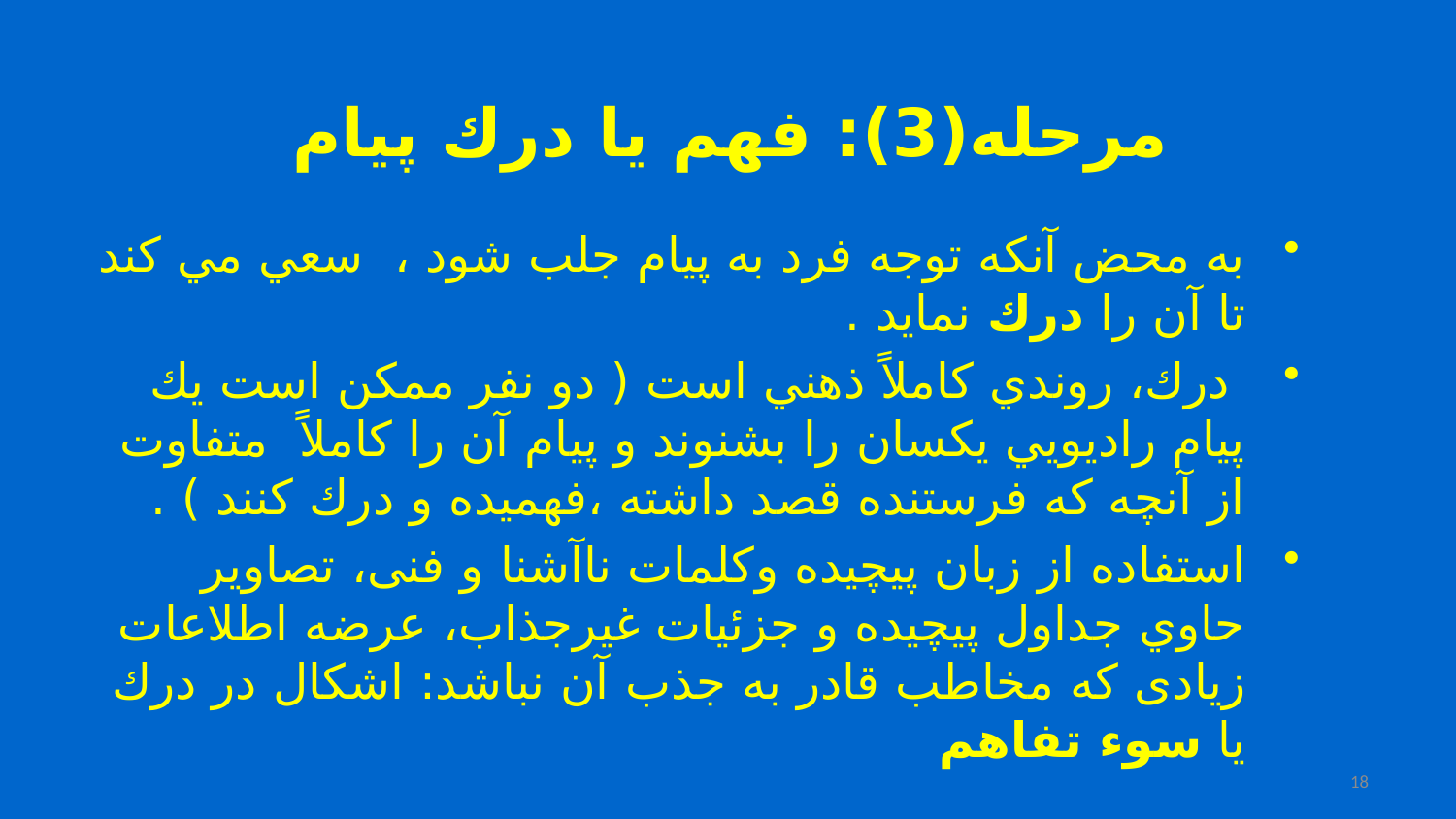

مرحله(3): فهم يا درك پيام
به محض آنكه توجه فرد به پيام جلب شود ،  سعي مي كند تا آن را درك نمايد .
 درك، روندي كاملاً ذهني است ( دو نفر ممكن است يك پيام راديويي يكسان را بشنوند و پيام آن را كاملاً  متفاوت از آنچه كه فرستنده قصد داشته ،فهميده و درك كنند ) .
استفاده از زبان پيچيده وكلمات ناآشنا و فنی، تصاوير حاوي جداول پيچيده و جزئيات غيرجذاب، عرضه اطلاعات زيادی که مخاطب قادر به جذب آن نباشد: اشكال در درك يا سوء تفاهم
18